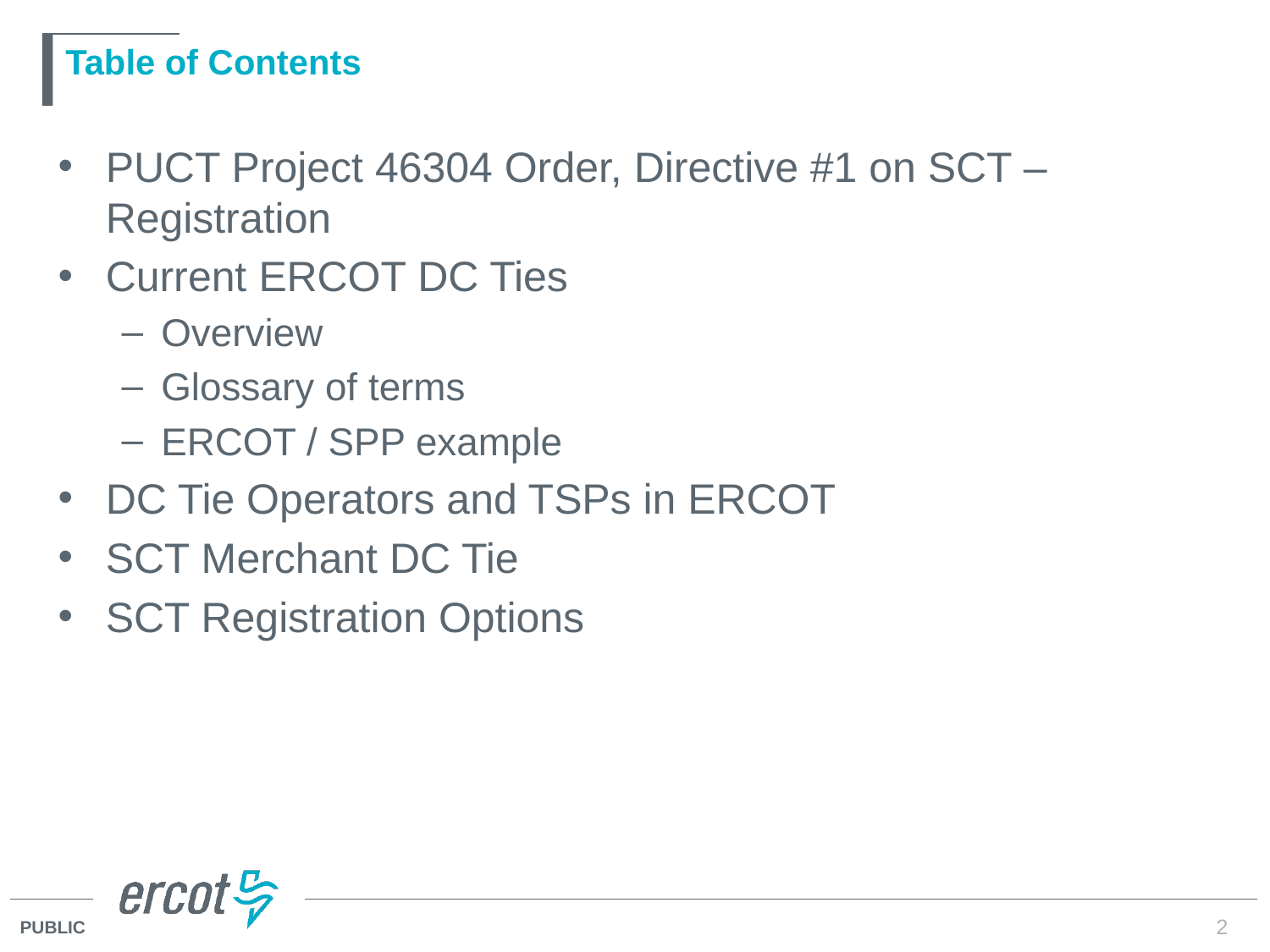

# Table of Contents
PUCT Project 46304 Order, Directive #1 on SCT – Registration
Current ERCOT DC Ties
Overview
Glossary of terms
ERCOT / SPP example
DC Tie Operators and TSPs in ERCOT
SCT Merchant DC Tie
SCT Registration Options

2